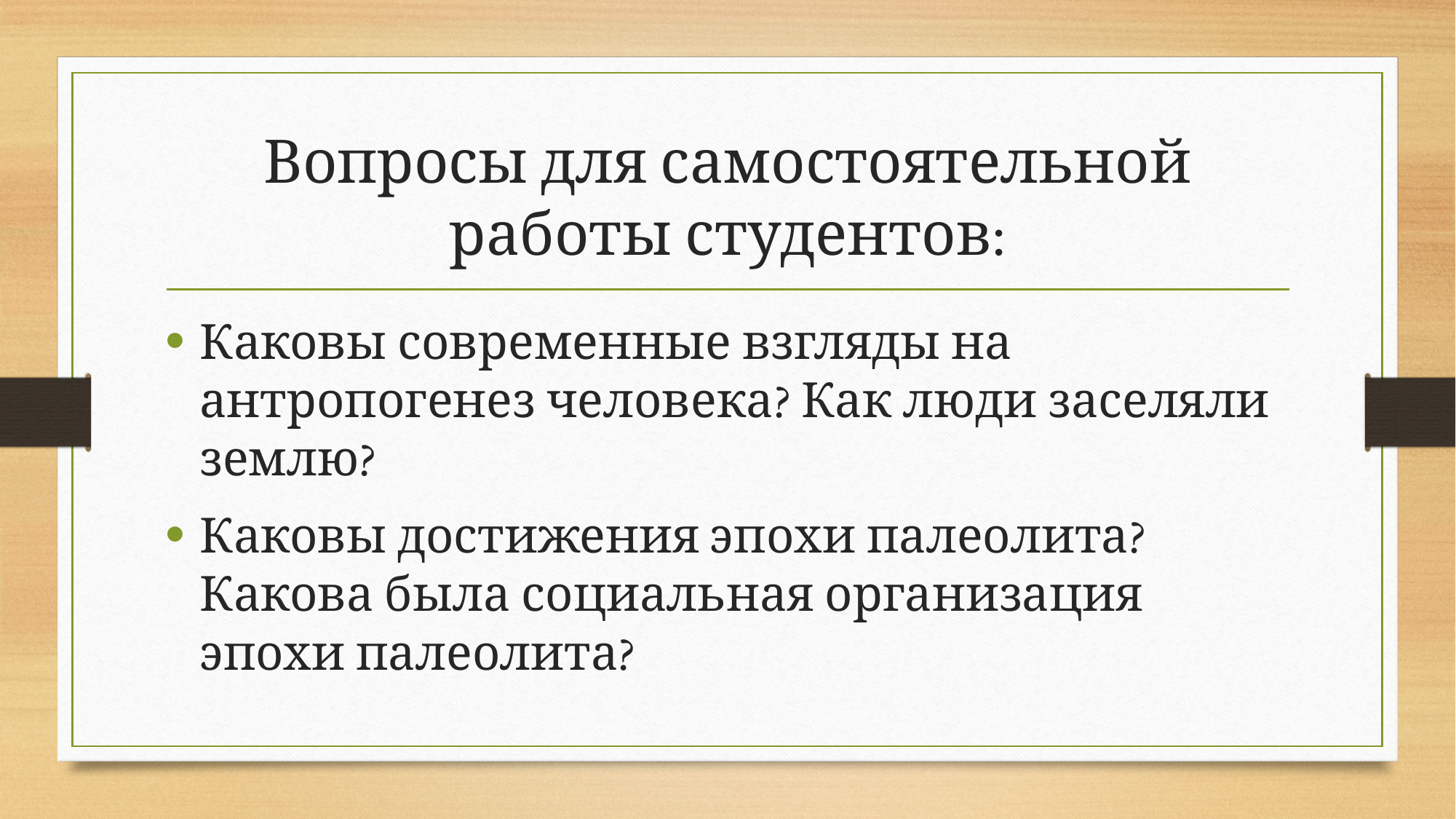

# Вопросы для самостоятельной работы студентов:
Каковы современные взгляды на антропогенез человека? Как люди заселяли землю?
Каковы достижения эпохи палеолита? Какова была социальная организация эпохи палеолита?